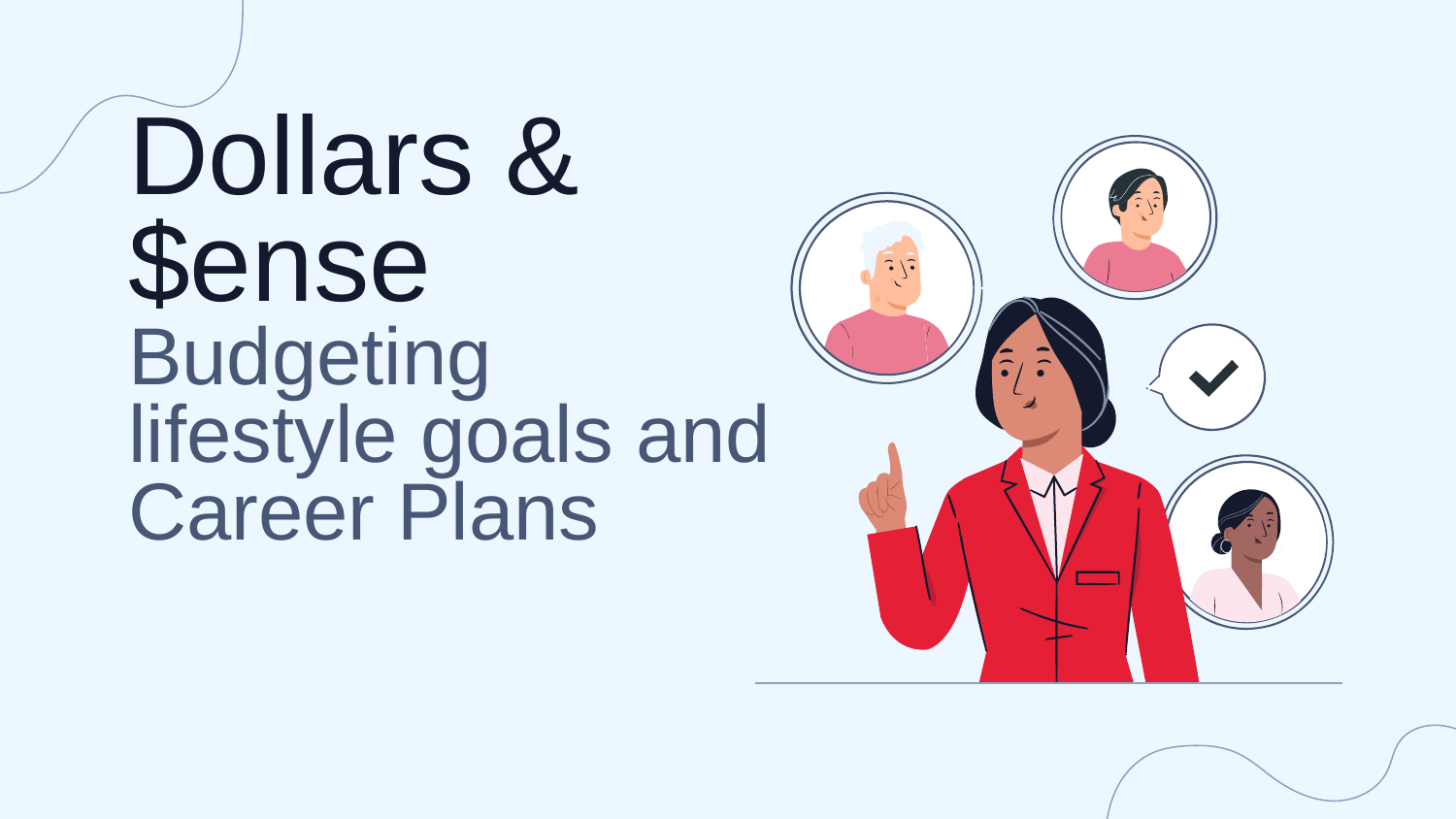

# Dollars & $ense Budgeting lifestyle goals and Career Plans